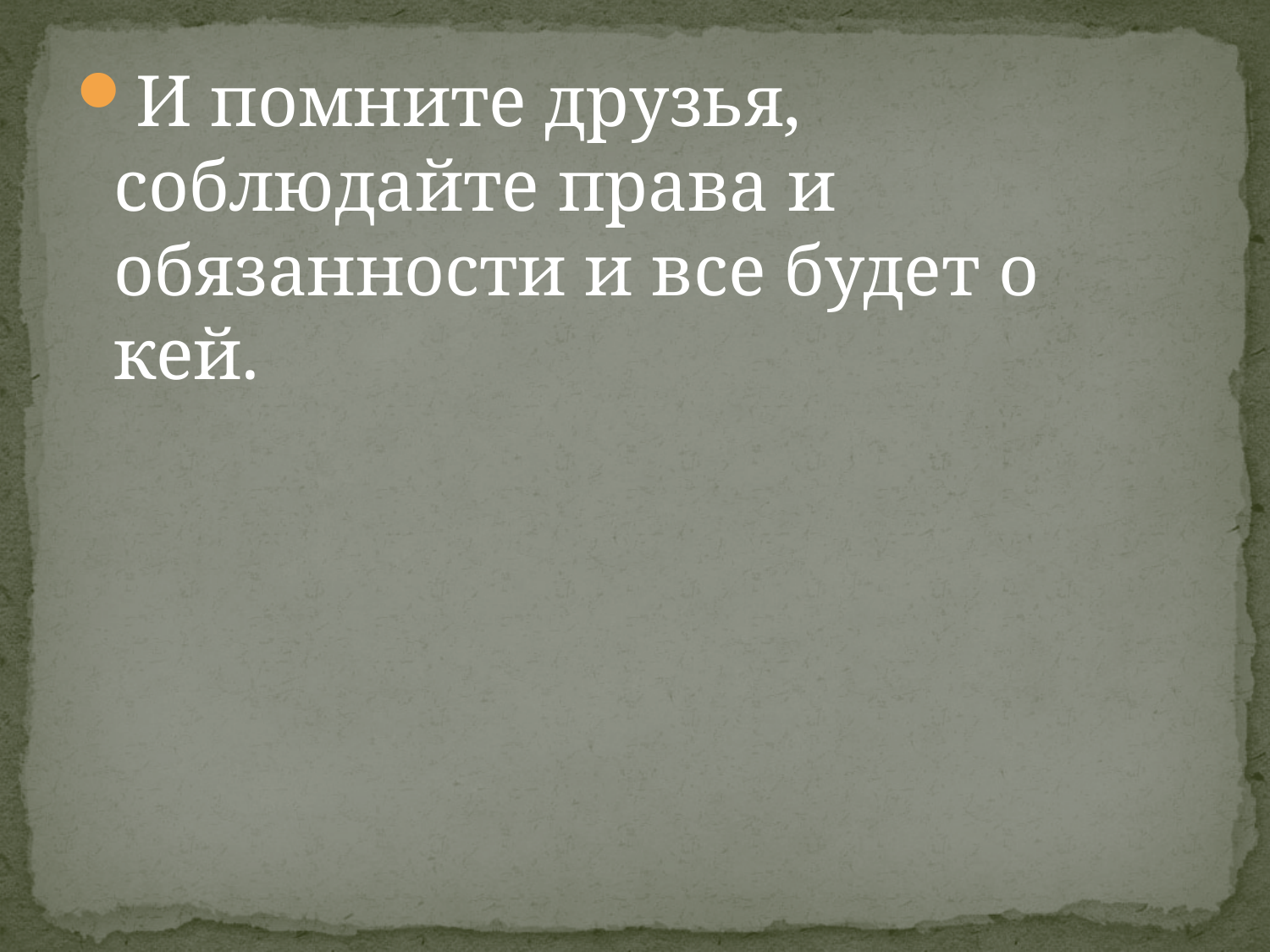

И помните друзья, соблюдайте права и обязанности и все будет о кей.